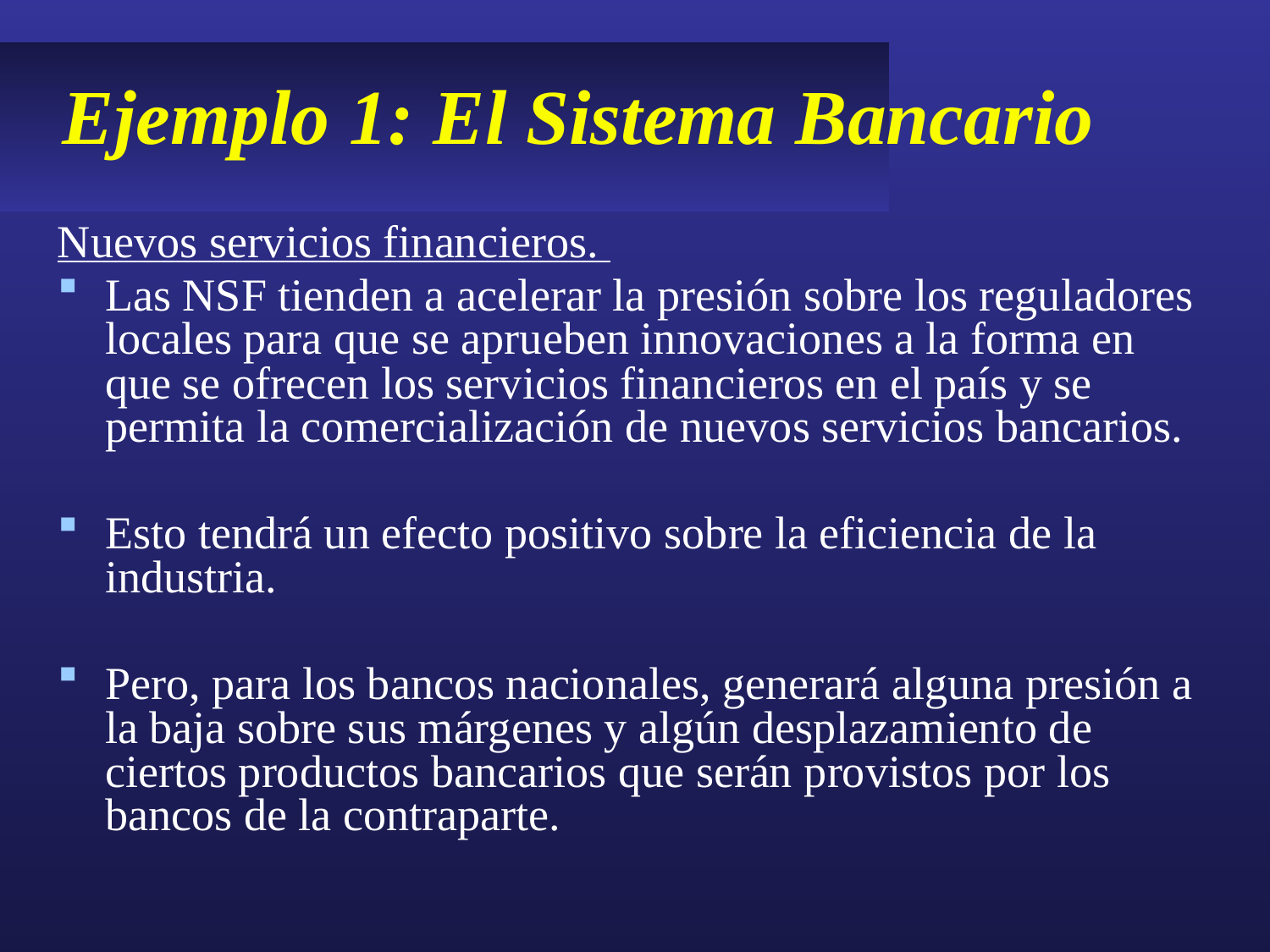

# Ejemplo 1: El Sistema Bancario

Nuevos servicios financieros.
Las NSF tienden a acelerar la presión sobre los reguladores locales para que se aprueben innovaciones a la forma en que se ofrecen los servicios financieros en el país y se permita la comercialización de nuevos servicios bancarios.

Esto tendrá un efecto positivo sobre la eficiencia de la industria.

Pero, para los bancos nacionales, generará alguna presión a la baja sobre sus márgenes y algún desplazamiento de ciertos productos bancarios que serán provistos por los bancos de la contraparte.